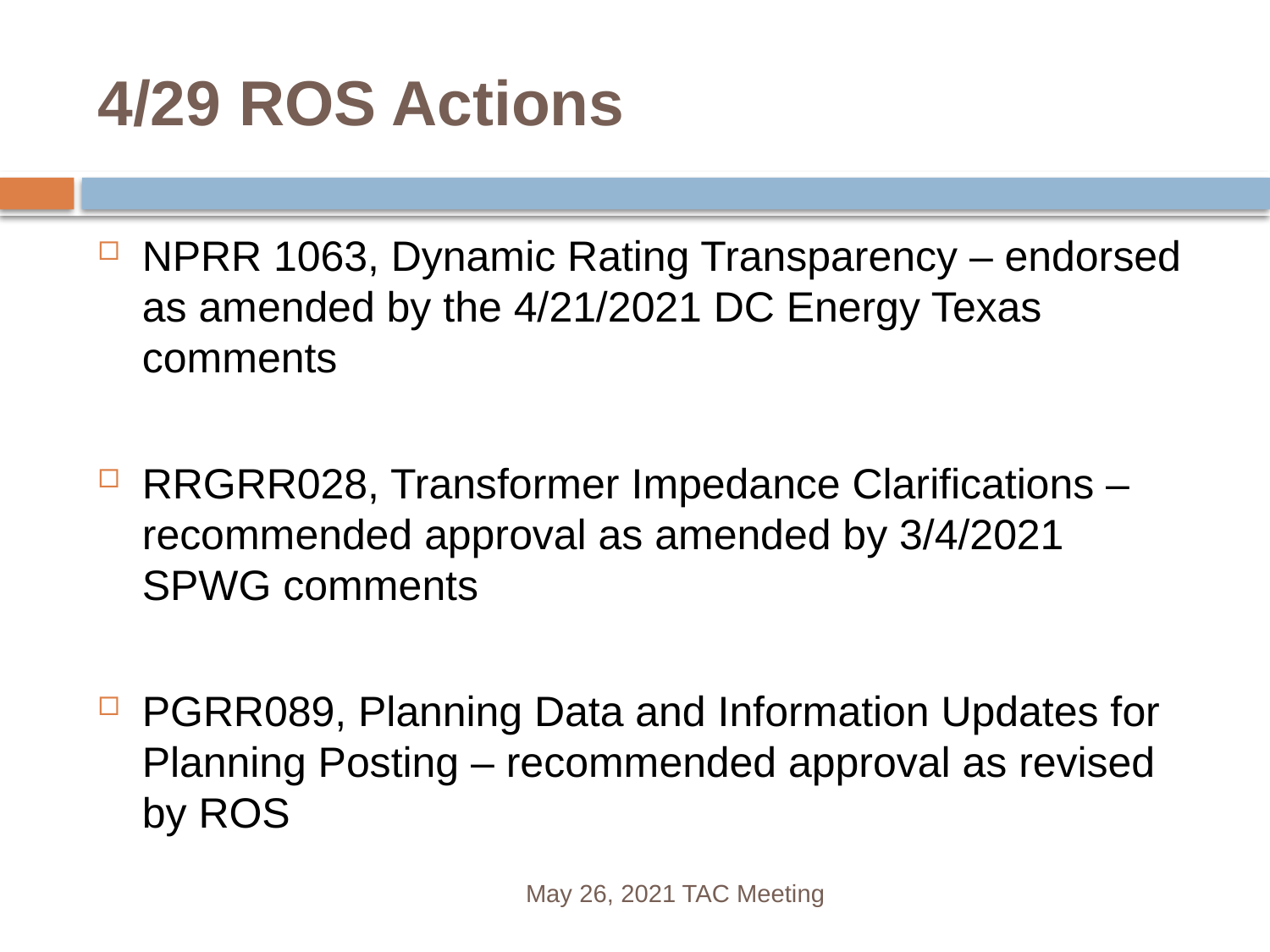

# 4/29 ROS Actions
NPRR 1063, Dynamic Rating Transparency – endorsed as amended by the 4/21/2021 DC Energy Texas comments

RRGRR028, Transformer Impedance Clarifications – recommended approval as amended by 3/4/2021 SPWG comments

PGRR089, Planning Data and Information Updates for Planning Posting – recommended approval as revised by ROS
May 26, 2021 TAC Meeting